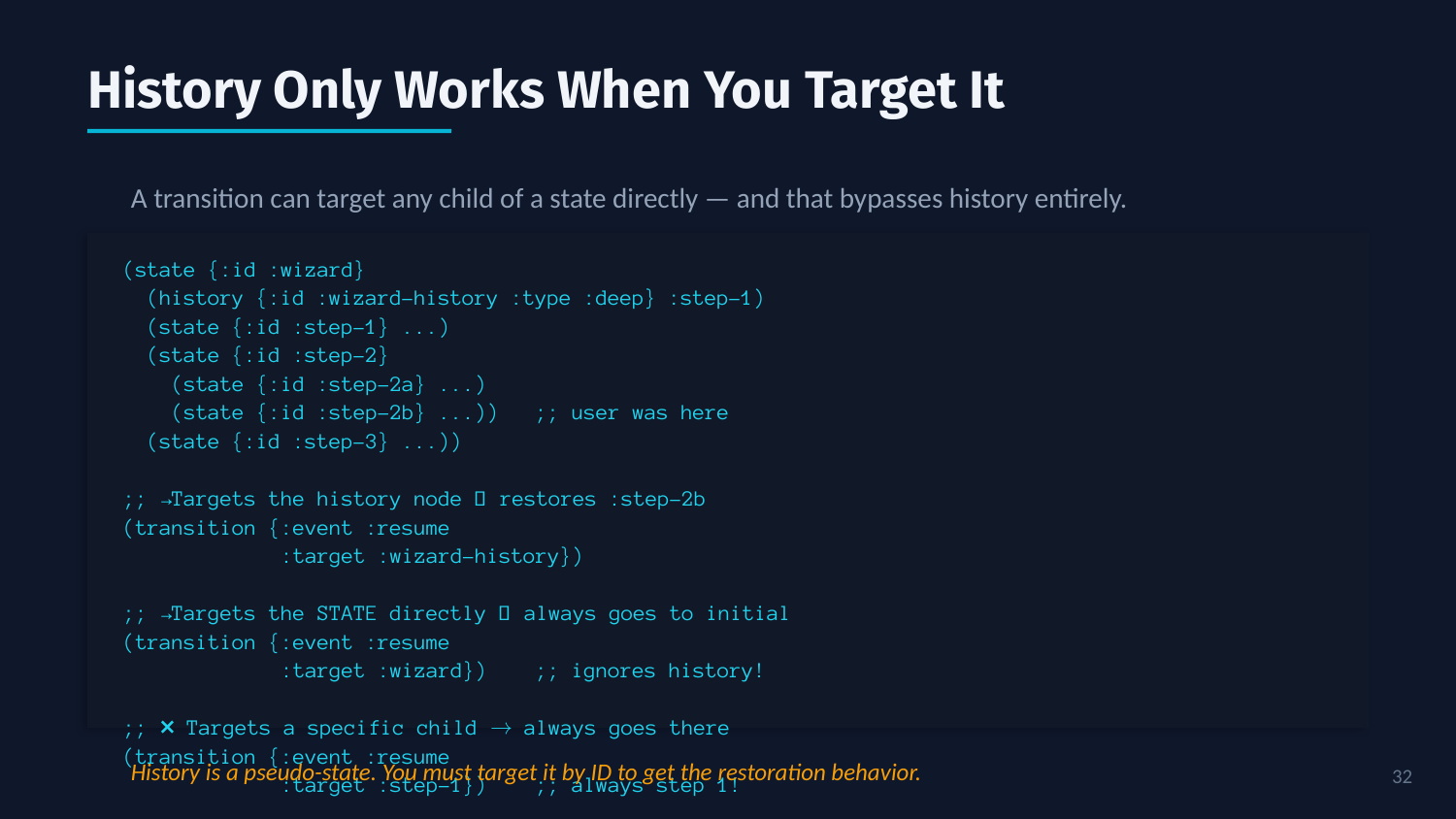

History Only Works When You Target It

A transition can target any child of a state directly — and that bypasses history entirely.

(state {:id :wizard}
  (history {:id :wizard-history :type :deep} :step-1)
  (state {:id :step-1} ...)
  (state {:id :step-2}
    (state {:id :step-2a} ...)
    (state {:id :step-2b} ...))   ;; user was here
  (state {:id :step-3} ...))

;; ✅ Targets the history node → restores :step-2b
(transition {:event :resume
             :target :wizard-history})

;; ❌ Targets the STATE directly → always goes to initial
(transition {:event :resume
             :target :wizard})    ;; ignores history!

;; ❌ Targets a specific child → always goes there
(transition {:event :resume
             :target :step-1})    ;; always step 1!
History is a pseudo-state. You must target it by ID to get the restoration behavior.
32